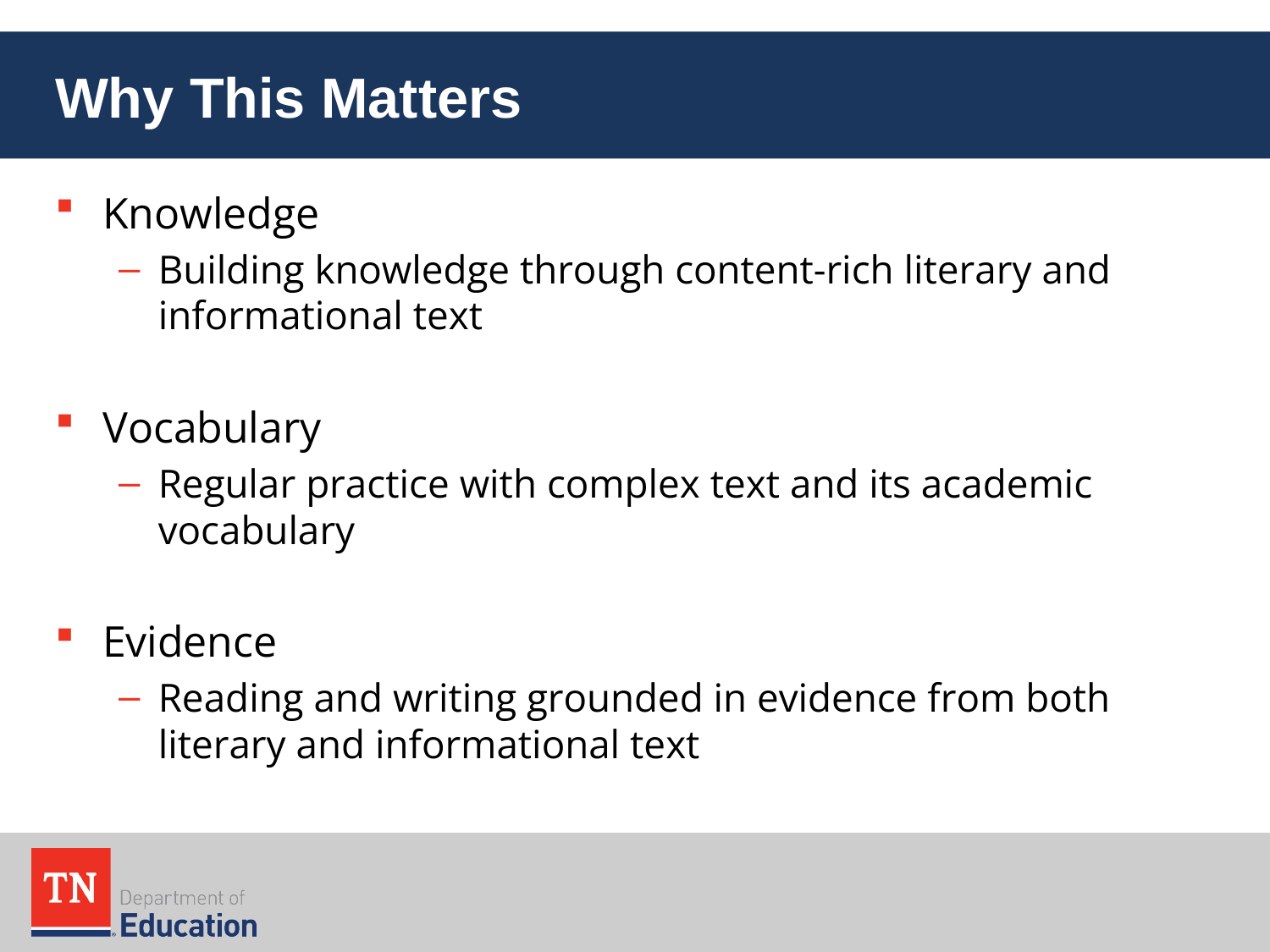

# Why This Matters
Knowledge
Building knowledge through content-rich literary and informational text

Vocabulary
Regular practice with complex text and its academic vocabulary

Evidence
Reading and writing grounded in evidence from both literary and informational text